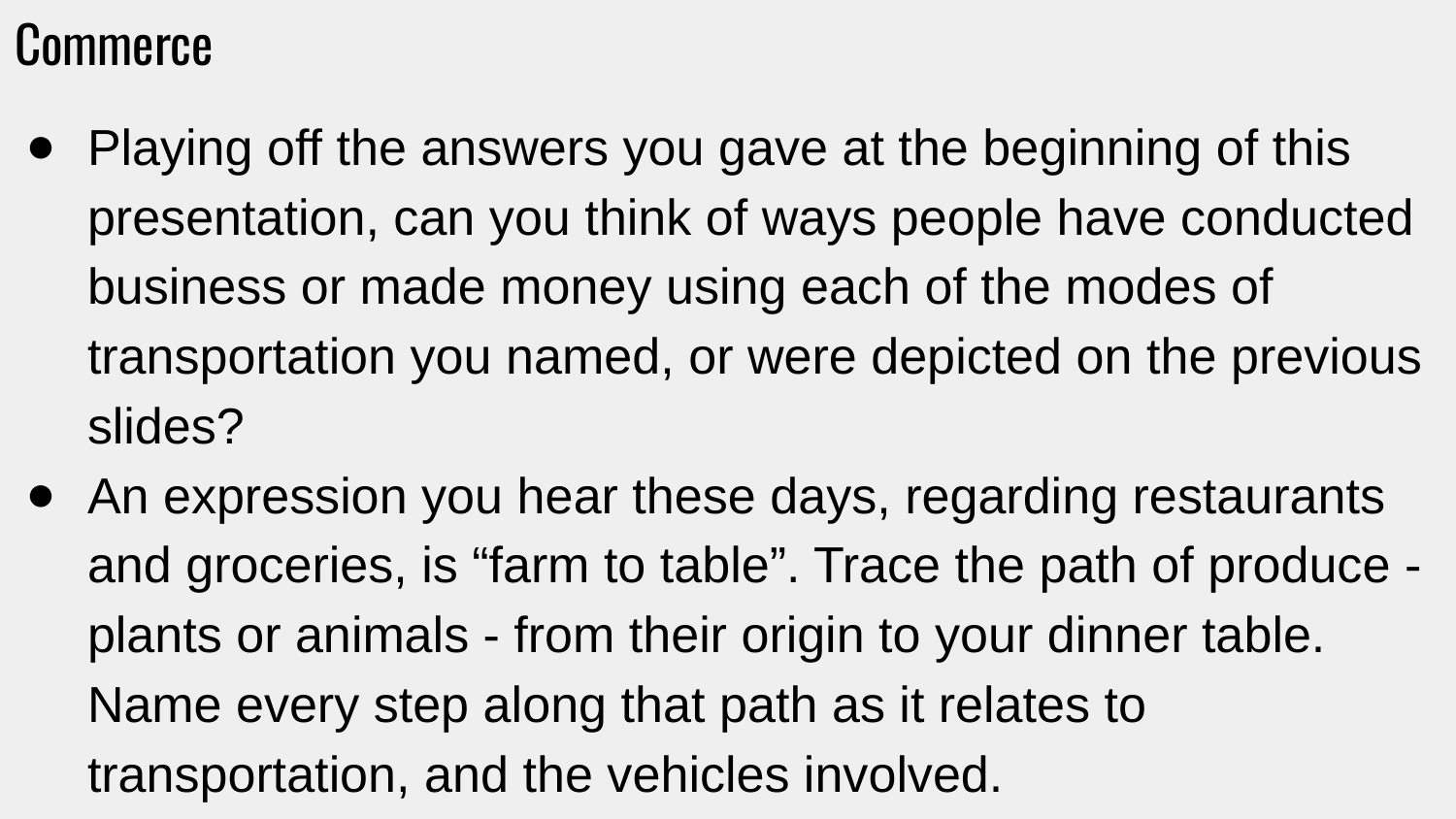

# Commerce
Playing off the answers you gave at the beginning of this presentation, can you think of ways people have conducted business or made money using each of the modes of transportation you named, or were depicted on the previous slides?
An expression you hear these days, regarding restaurants and groceries, is “farm to table”. Trace the path of produce - plants or animals - from their origin to your dinner table. Name every step along that path as it relates to transportation, and the vehicles involved.